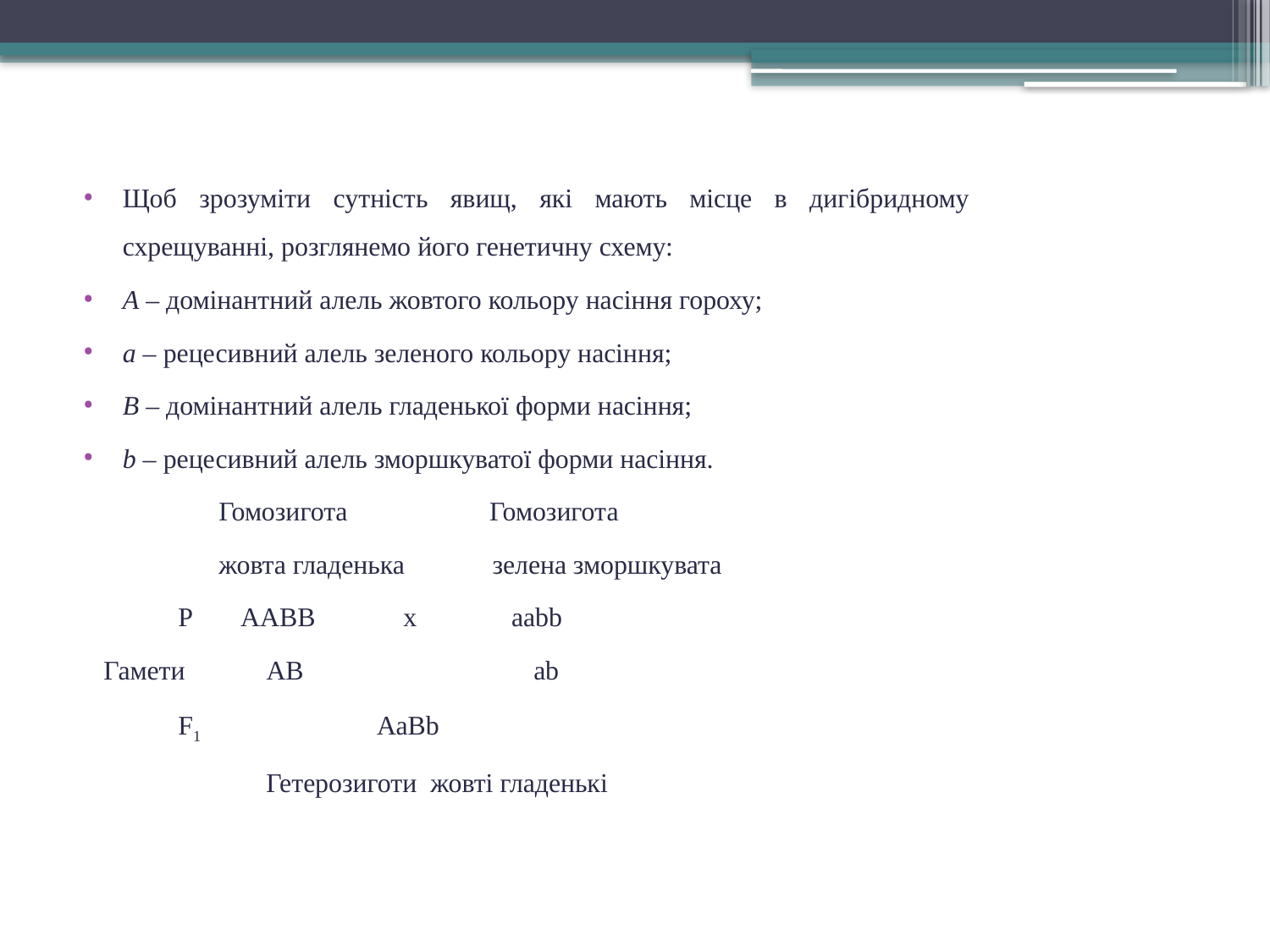

Щоб зрозуміти сутність явищ, які мають місце в дигібридному схрещуванні, розглянемо його генетичну схему:
А – домінантний алель жовтого кольору насіння гороху;
а – рецесивний алель зеленого кольору насіння;
В – домінантний алель гладенької форми насіння;
b – рецесивний алель зморшкуватої форми насіння.
                   Гомозигота                     Гомозигота
                   жовта гладенька             зелена зморшкувата
             Р       ААВВ             х              ааbb
  Гамети            АВ                                  аb
             F1                          АаВb
                          Гетерозиготи  жовті гладенькі